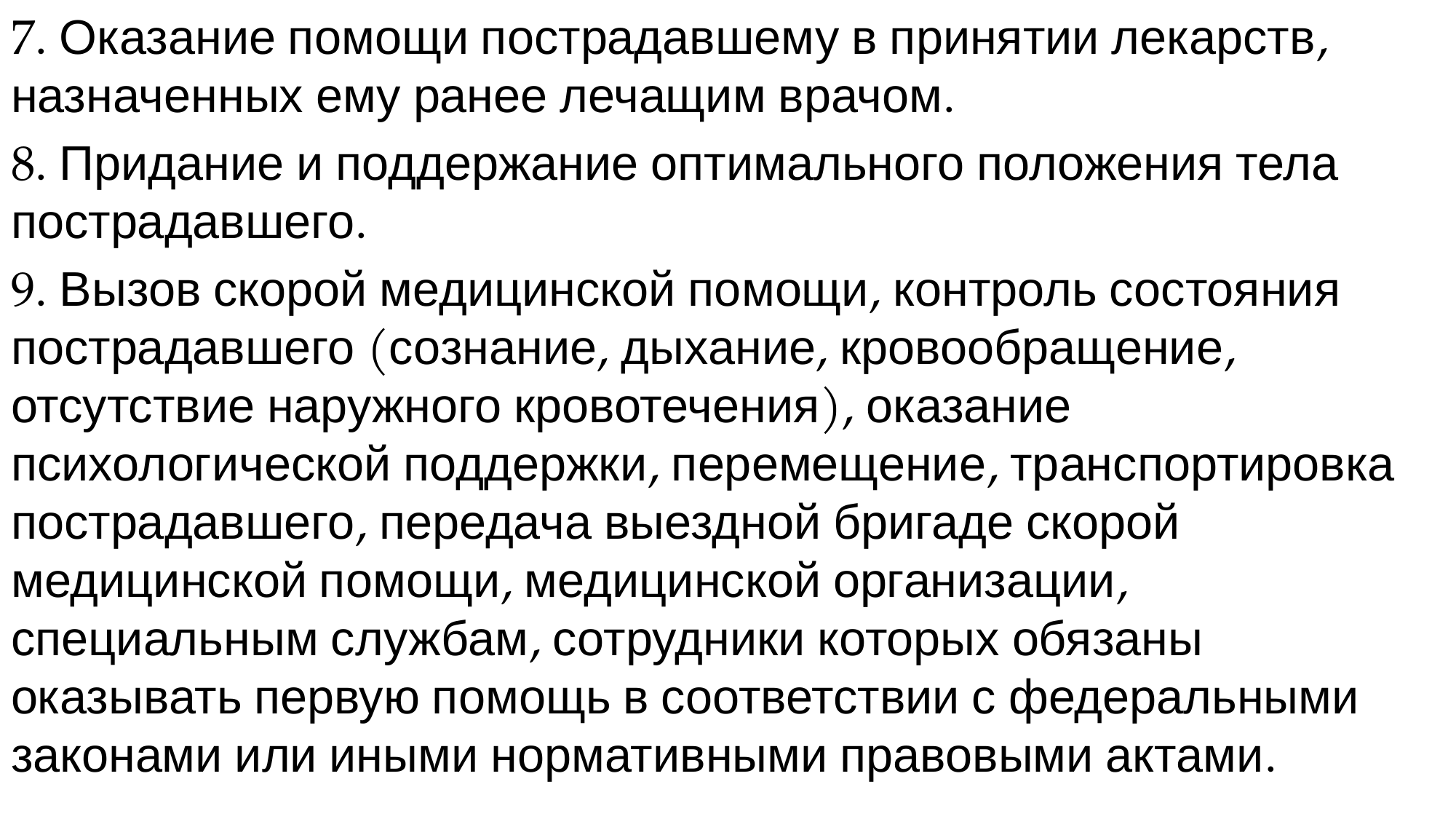

7. Оказание помощи пострадавшему в принятии лекарств, назначенных ему ранее лечащим врачом.
8. Придание и поддержание оптимального положения тела пострадавшего.
9. Вызов скорой медицинской помощи, контроль состояния пострадавшего (сознание, дыхание, кровообращение, отсутствие наружного кровотечения), оказание психологической поддержки, перемещение, транспортировка пострадавшего, передача выездной бригаде скорой медицинской помощи, медицинской организации, специальным службам, сотрудники которых обязаны оказывать первую помощь в соответствии с федеральными законами или иными нормативными правовыми актами.